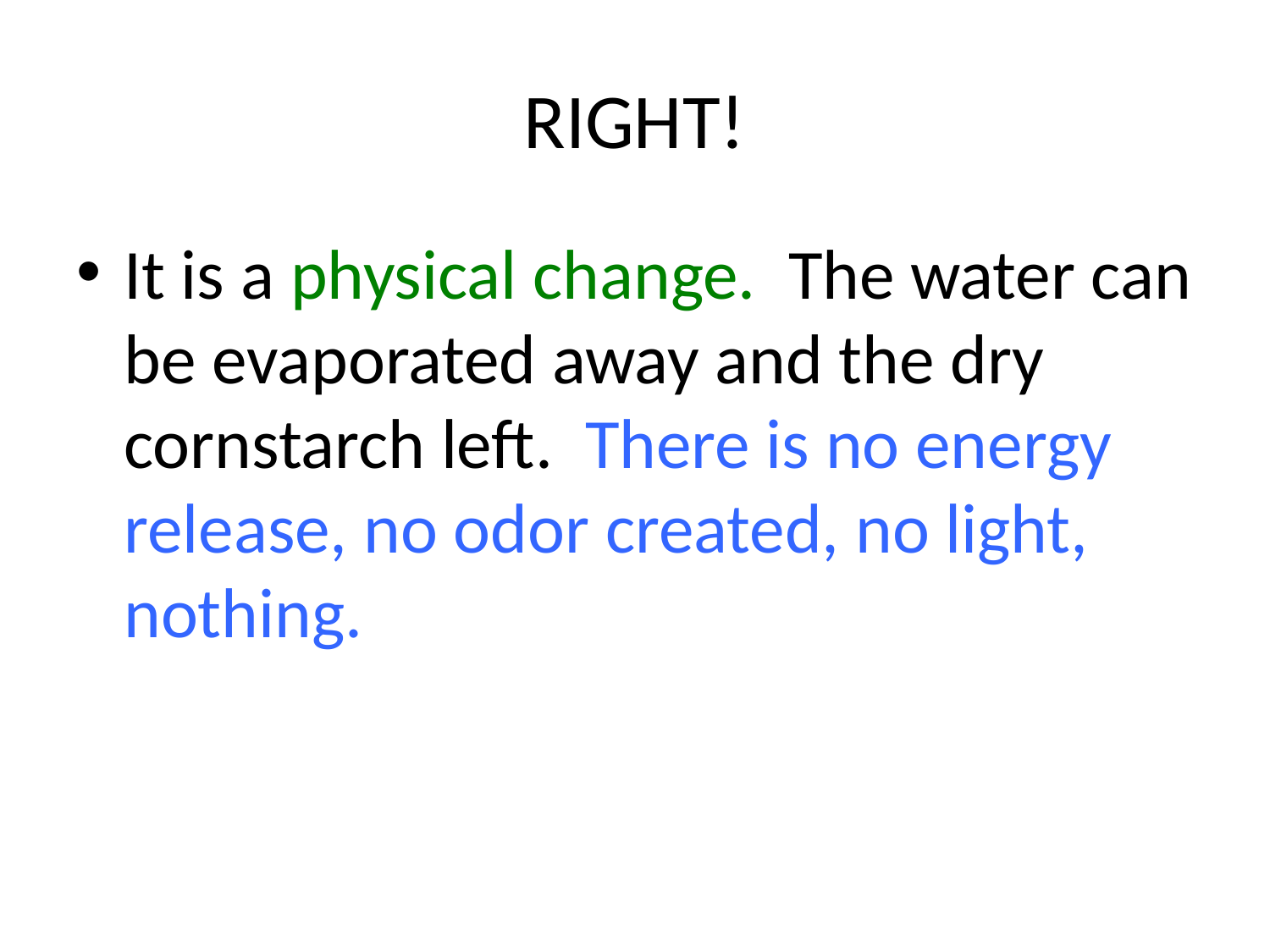

# RIGHT!
It is a physical change.  The water can be evaporated away and the dry cornstarch left.  There is no energy release, no odor created, no light, nothing.